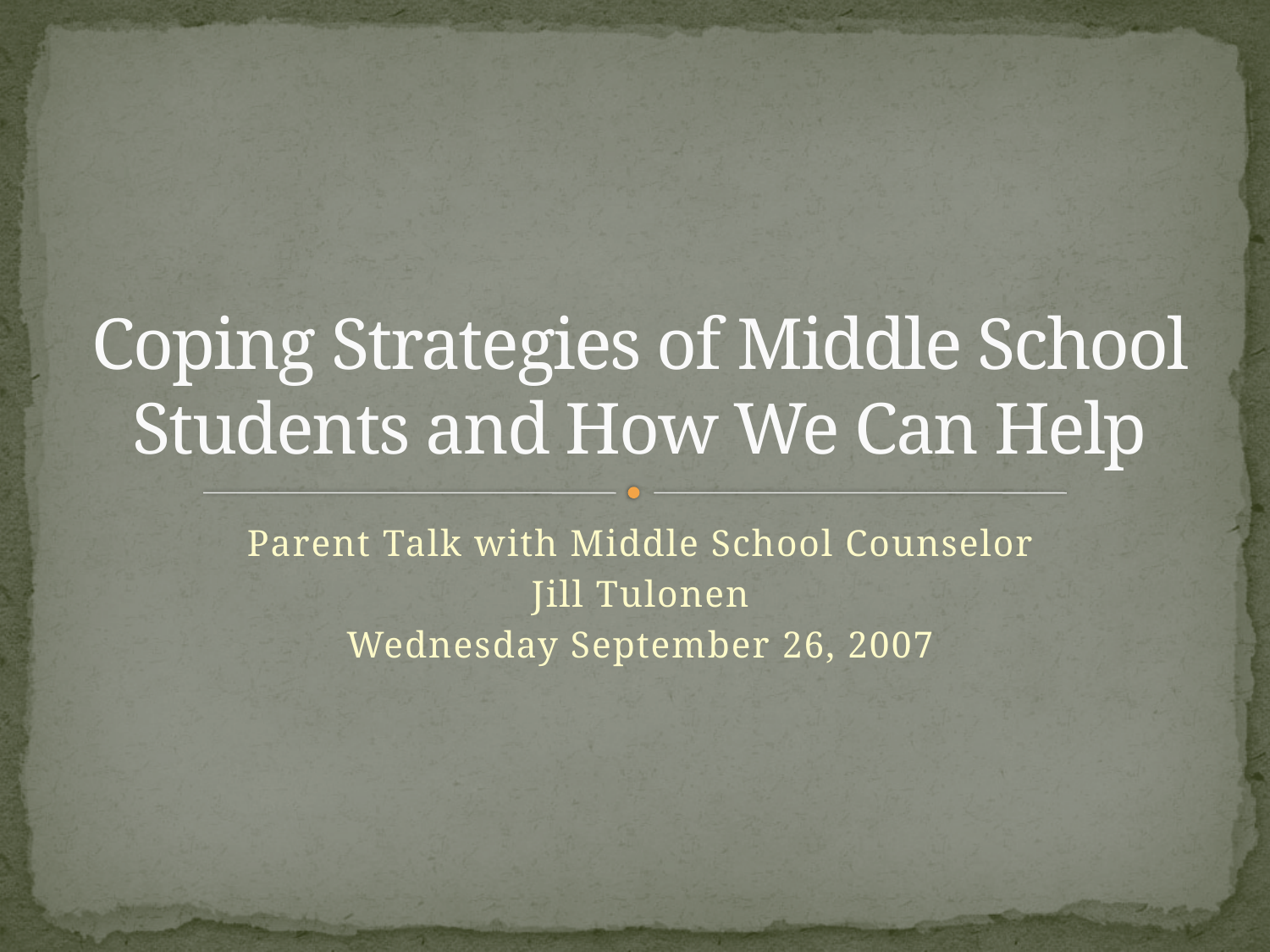

# Coping Strategies of Middle School Students and How We Can Help
Parent Talk with Middle School Counselor
Jill Tulonen
Wednesday September 26, 2007